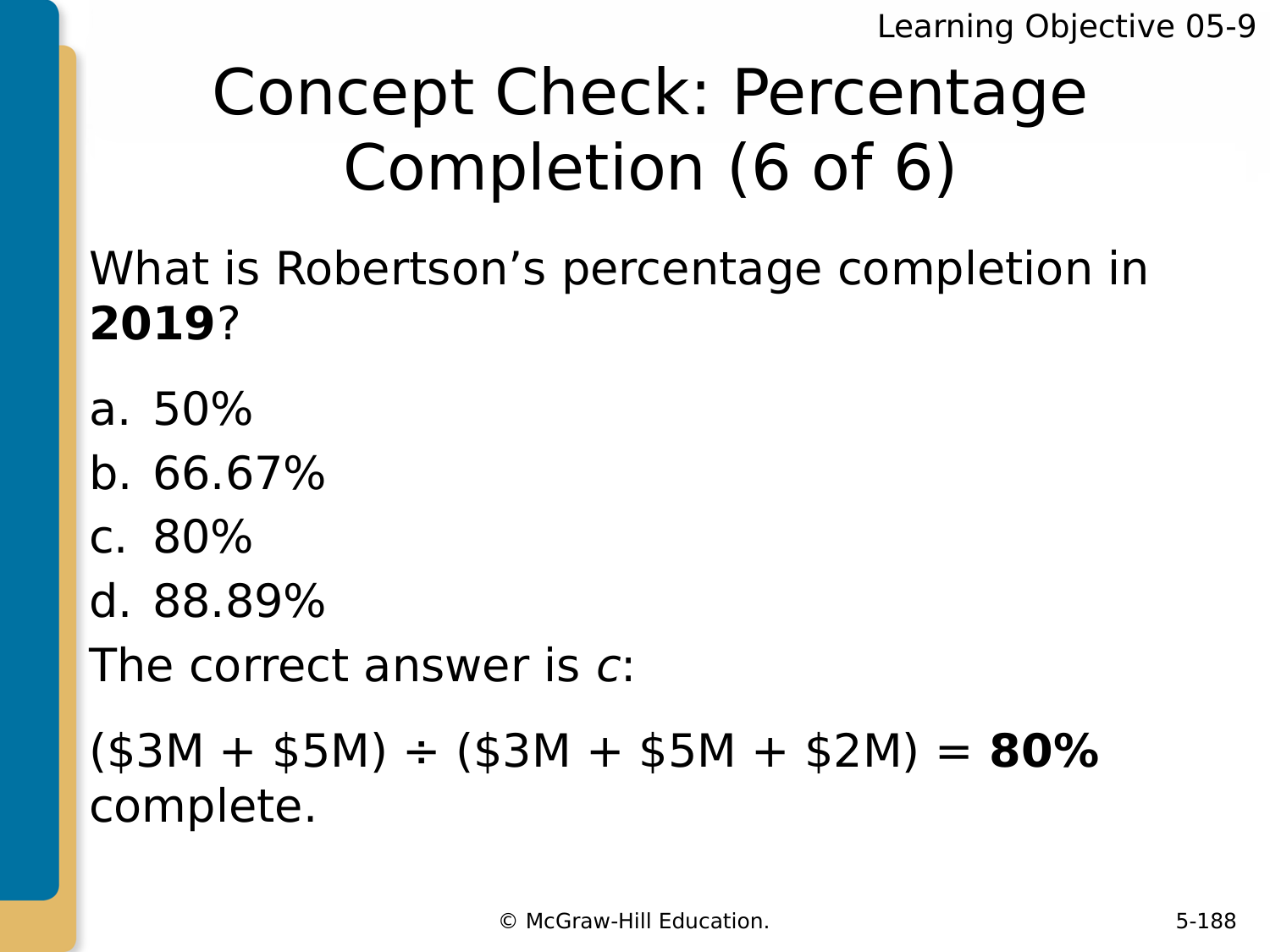

Learning Objective 05-9
# Concept Check: Percentage Completion (6 of 6)
What is Robertson’s percentage completion in 2019?
50%
66.67%
80%
88.89%
The correct answer is c:
($3M + $5M) ÷ ($3M + $5M + $2M) = 80% complete.